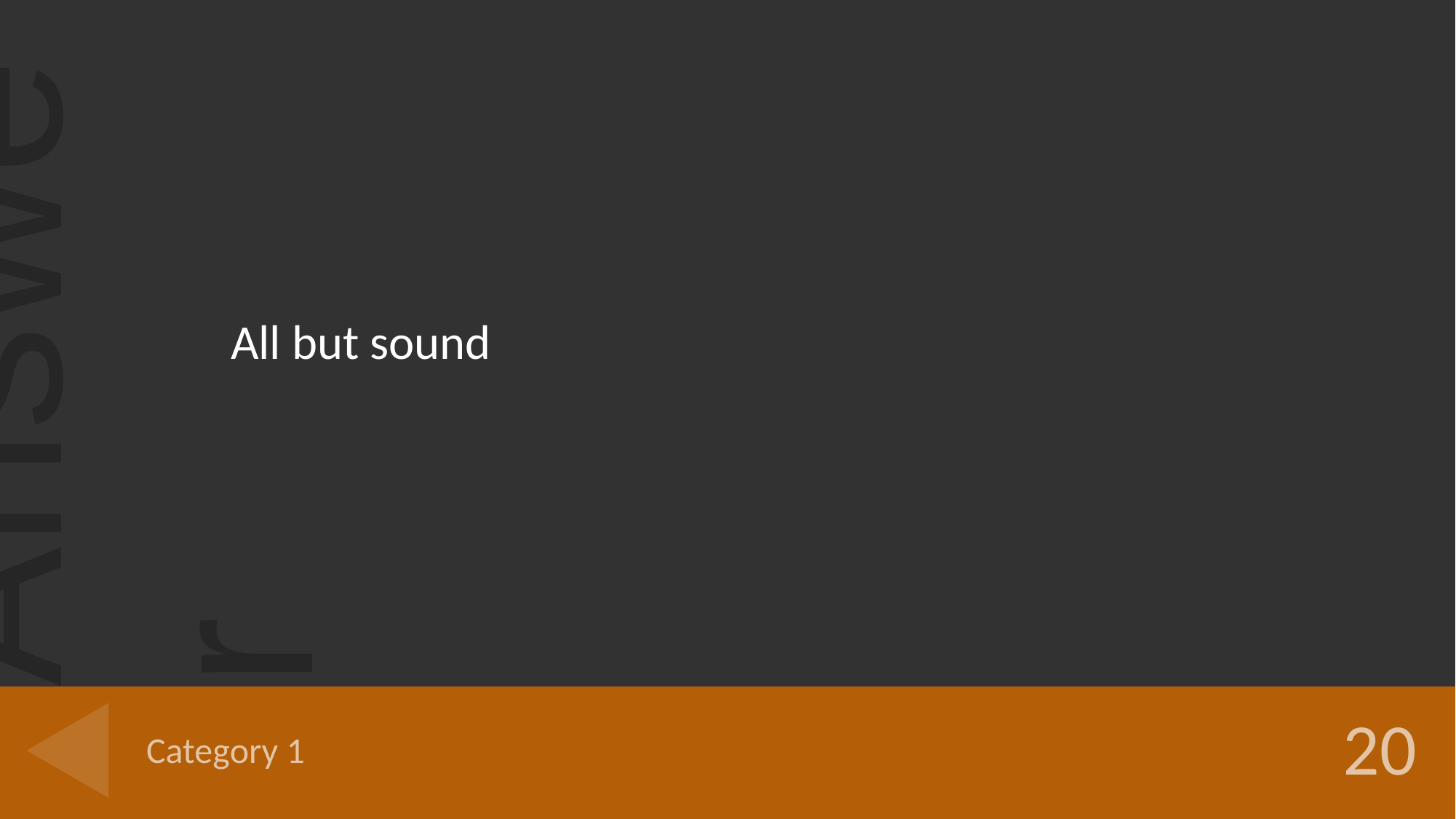

All but sound
# Category 1
20